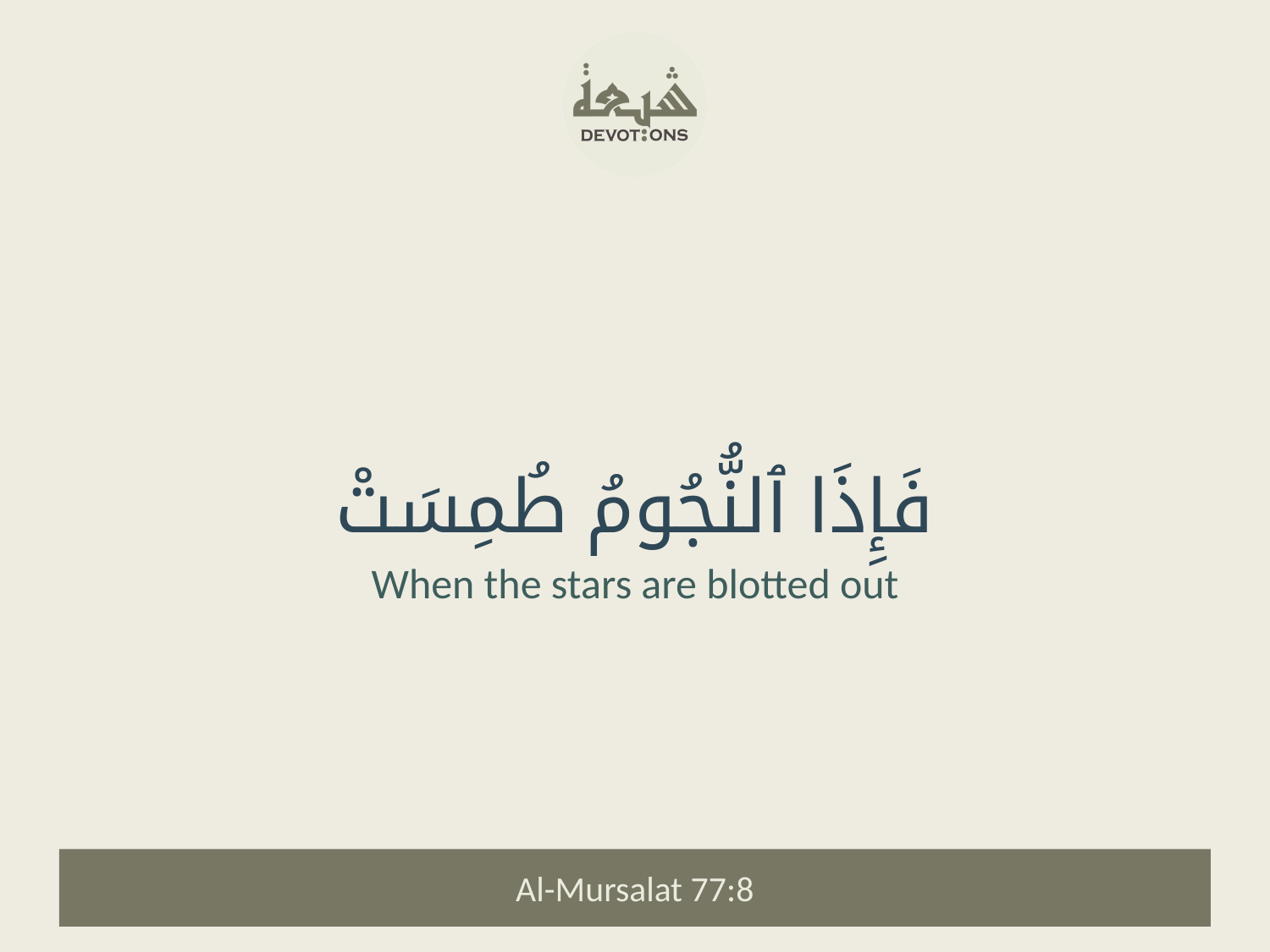

فَإِذَا ٱلنُّجُومُ طُمِسَتْ
When the stars are blotted out
Al-Mursalat 77:8